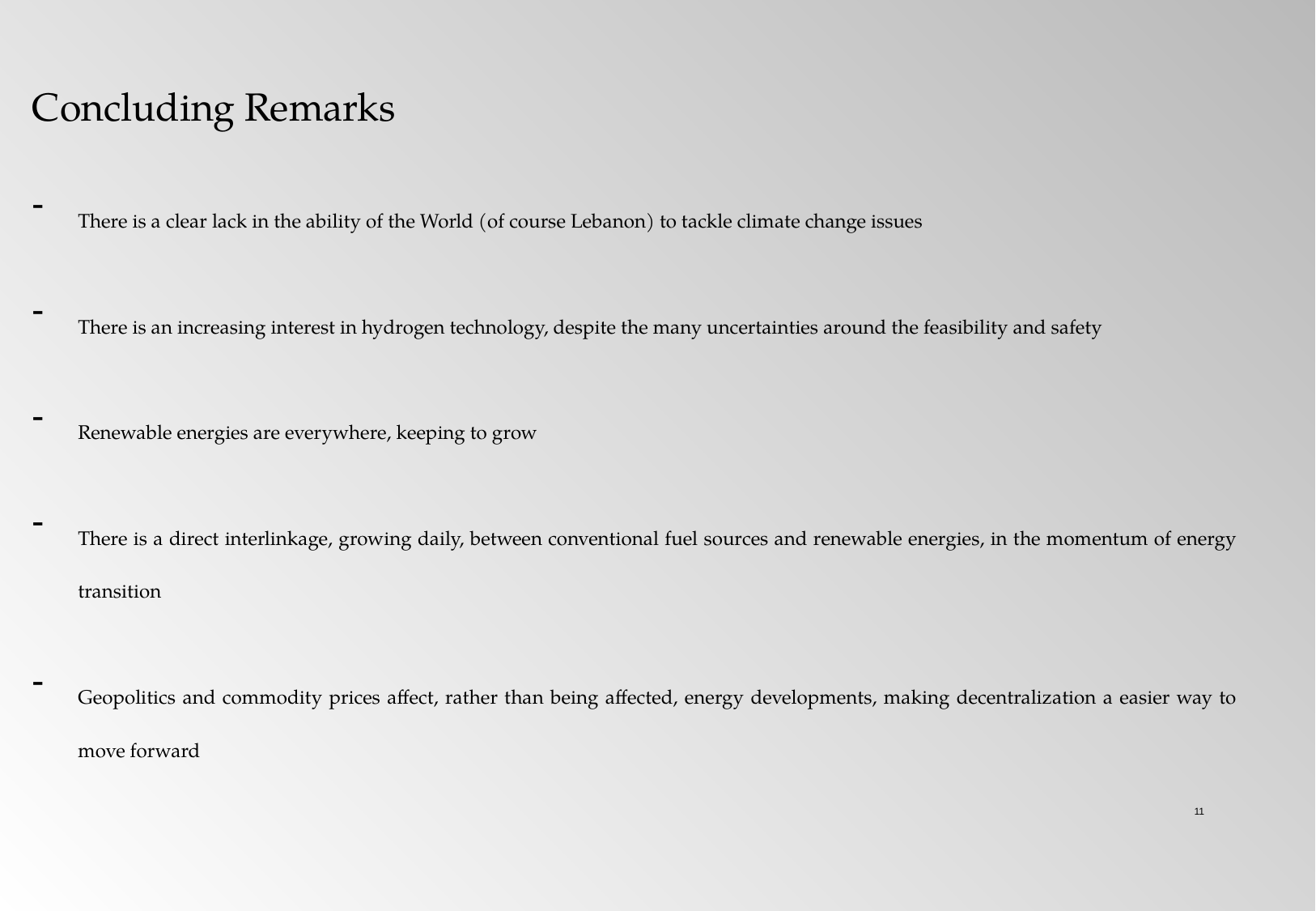

Concluding Remarks
There is a clear lack in the ability of the World (of course Lebanon) to tackle climate change issues

There is an increasing interest in hydrogen technology, despite the many uncertainties around the feasibility and safety

Renewable energies are everywhere, keeping to grow

There is a direct interlinkage, growing daily, between conventional fuel sources and renewable energies, in the momentum of energy transition

Geopolitics and commodity prices affect, rather than being affected, energy developments, making decentralization a easier way to move forward

11